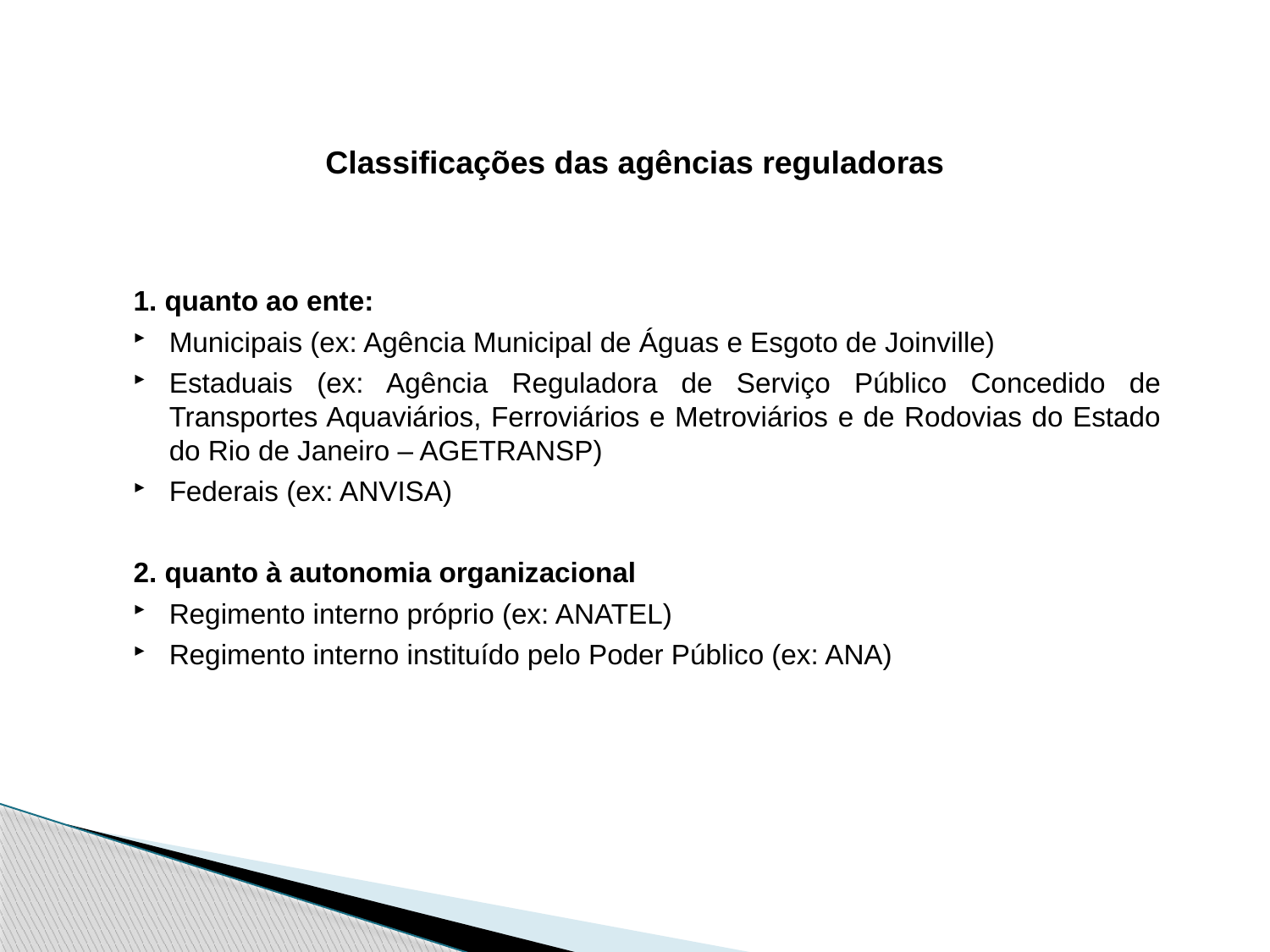

Classificações das agências reguladoras

1. quanto ao ente:
Municipais (ex: Agência Municipal de Águas e Esgoto de Joinville)
Estaduais (ex: Agência Reguladora de Serviço Público Concedido de Transportes Aquaviários, Ferroviários e Metroviários e de Rodovias do Estado do Rio de Janeiro – AGETRANSP)
Federais (ex: ANVISA)

2. quanto à autonomia organizacional
Regimento interno próprio (ex: ANATEL)
Regimento interno instituído pelo Poder Público (ex: ANA)